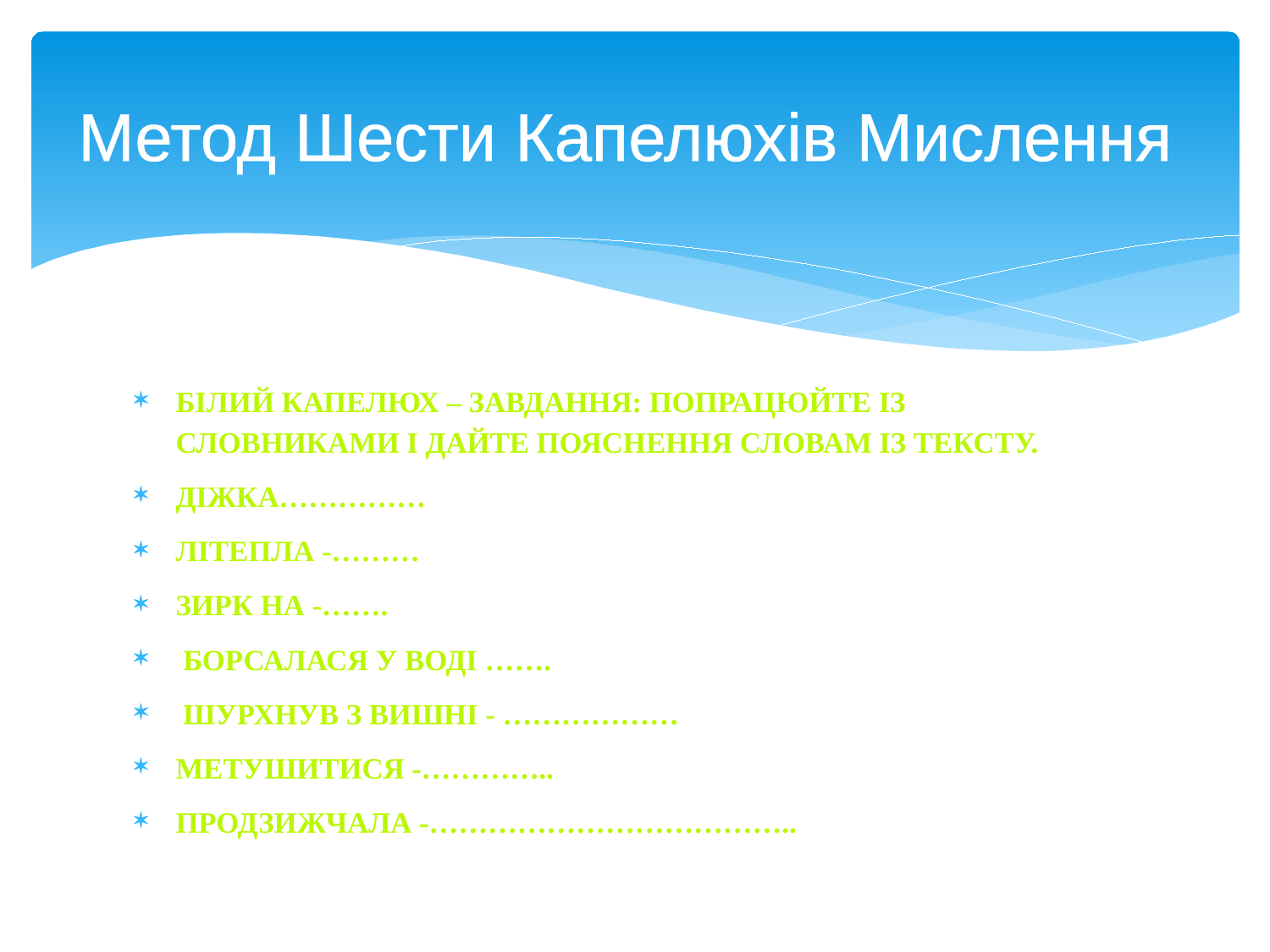

# Метод Шести Капелюхів Мислення
Білий Капелюх – Завдання: Попрацюйте із словниками і дайте пояснення словам із тексту.
Діжка……………
Літепла -………
Зирк на -…….
 Борсалася у воді …….
 Шурхнув з вишні - ………………
Метушитися -…………..
Продзижчала -………………………………..